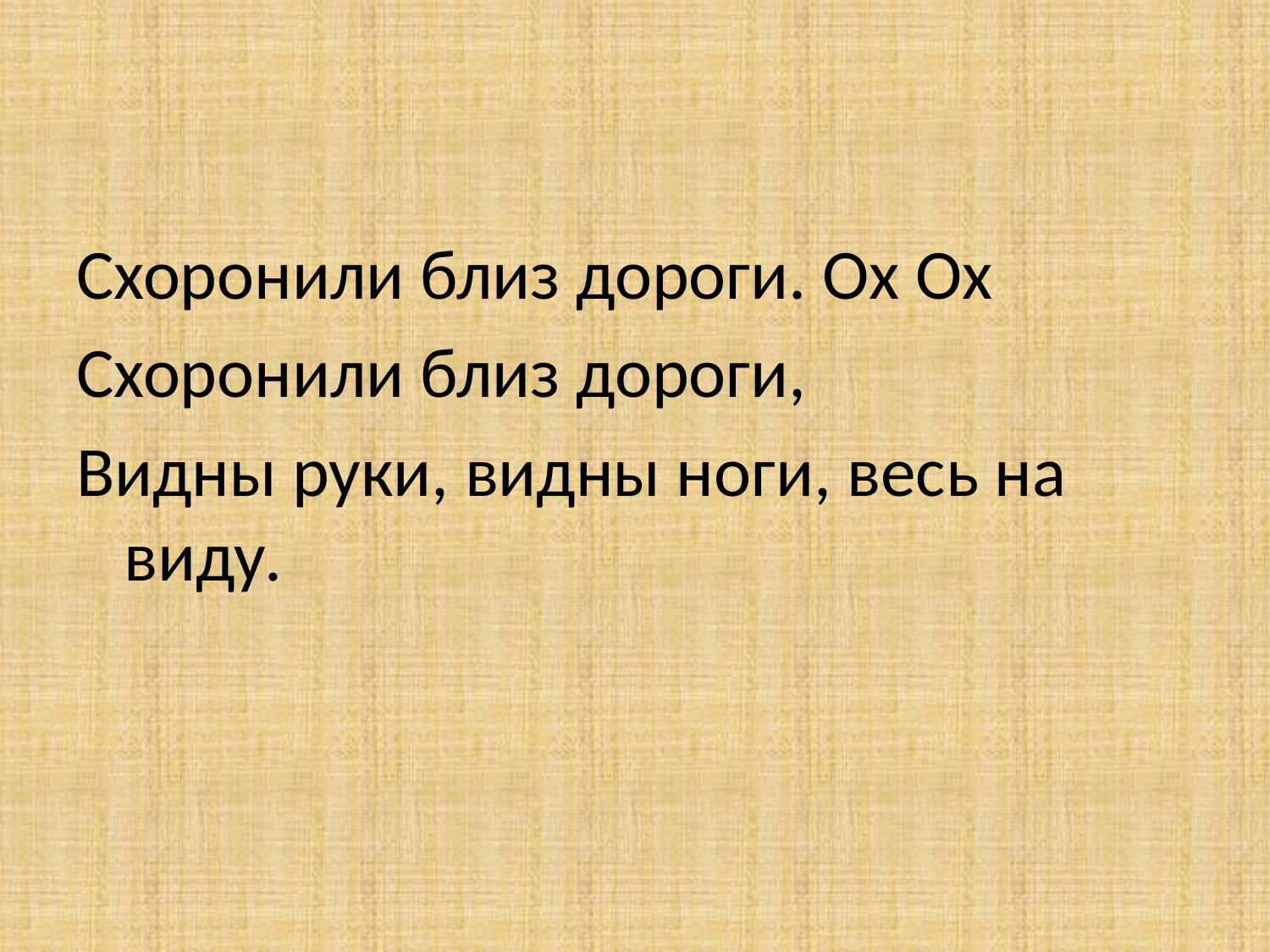

Схоронили близ дороги. Ох Ох
Схоронили близ дороги,
Видны руки, видны ноги, весь на виду.